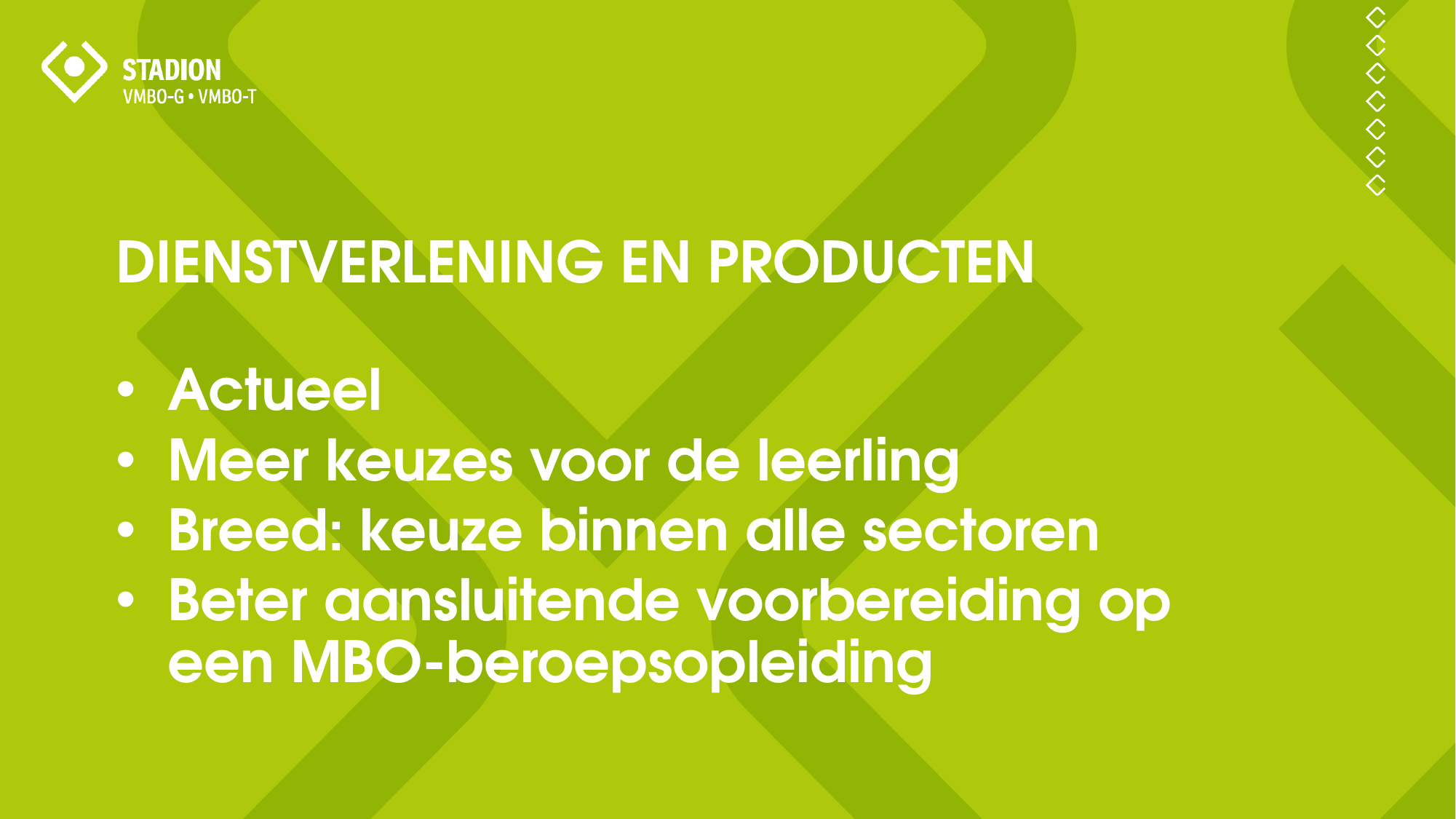

DIENSTVERLENING EN PRODUCTEN

Actueel
Meer keuzes voor de leerling
Breed: keuze binnen alle sectoren
Beter aansluitende voorbereiding op een MBO-beroepsopleiding